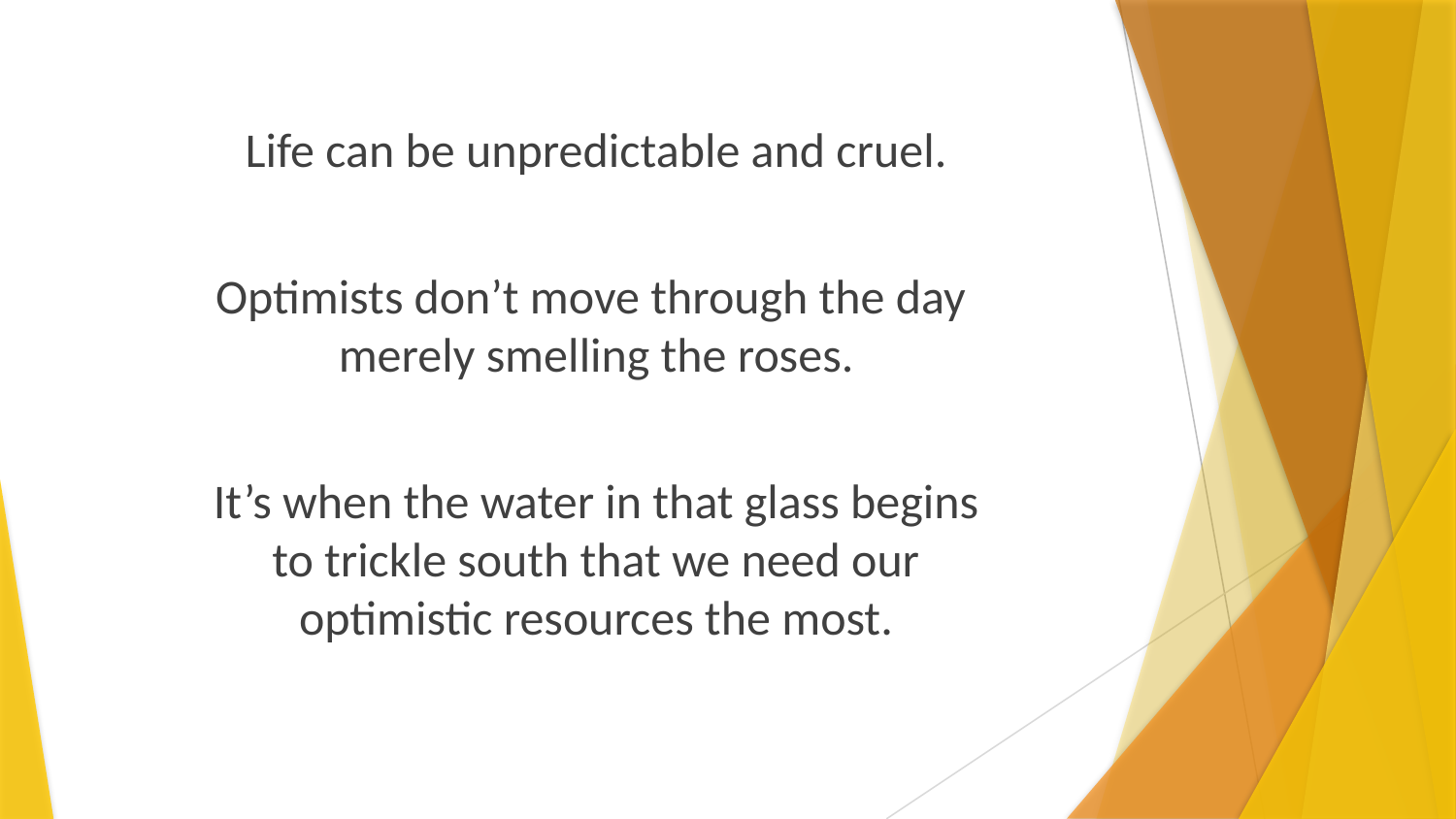

Life can be unpredictable and cruel.

Optimists don’t move through the day
merely smelling the roses.

It’s when the water in that glass begins
to trickle south that we need our
optimistic resources the most.